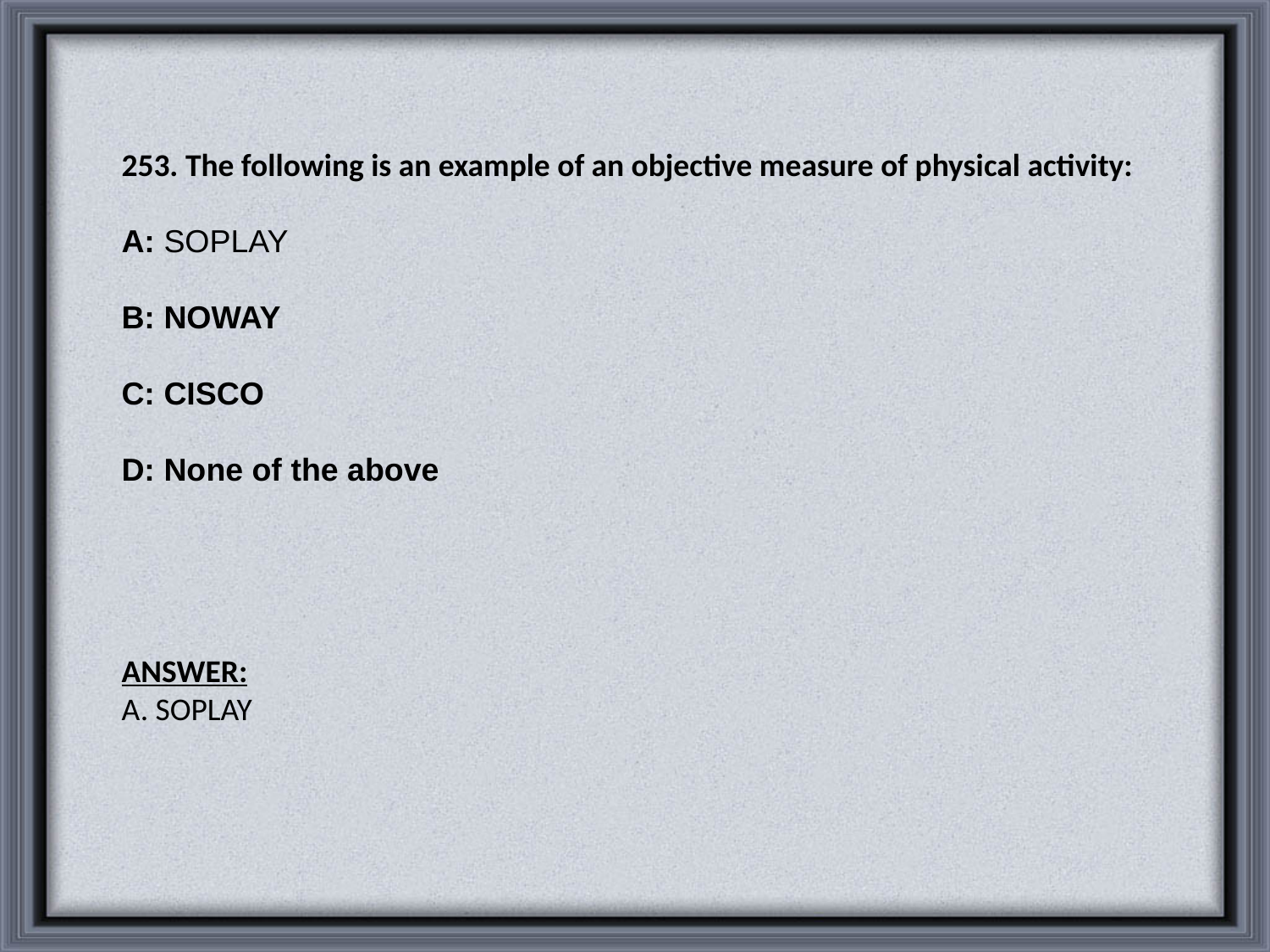

253. The following is an example of an objective measure of physical activity:

A: SOPLAY

B: NOWAY

C: CISCO

D: None of the above

ANSWER:
A. SOPLAY